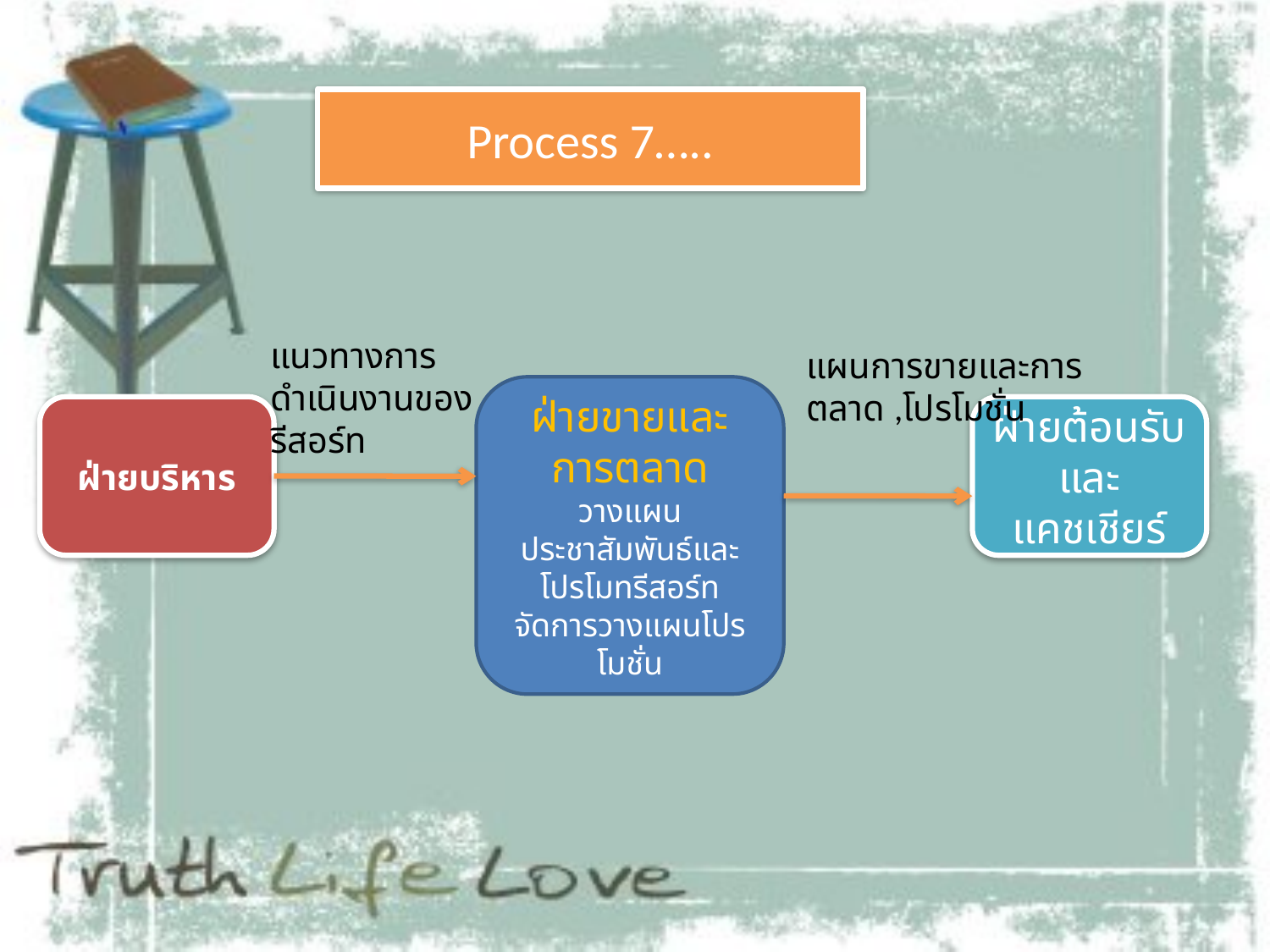

Process 7…..
แนวทางการดำเนินงานของรีสอร์ท
แผนการขายและการตลาด ,โปรโมชั่น
ฝ่ายขายและการตลาด
วางแผนประชาสัมพันธ์และโปรโมทรีสอร์ท
จัดการวางแผนโปรโมชั่น
ฝ่ายบริหาร
ฝ่ายต้อนรับและแคชเชียร์